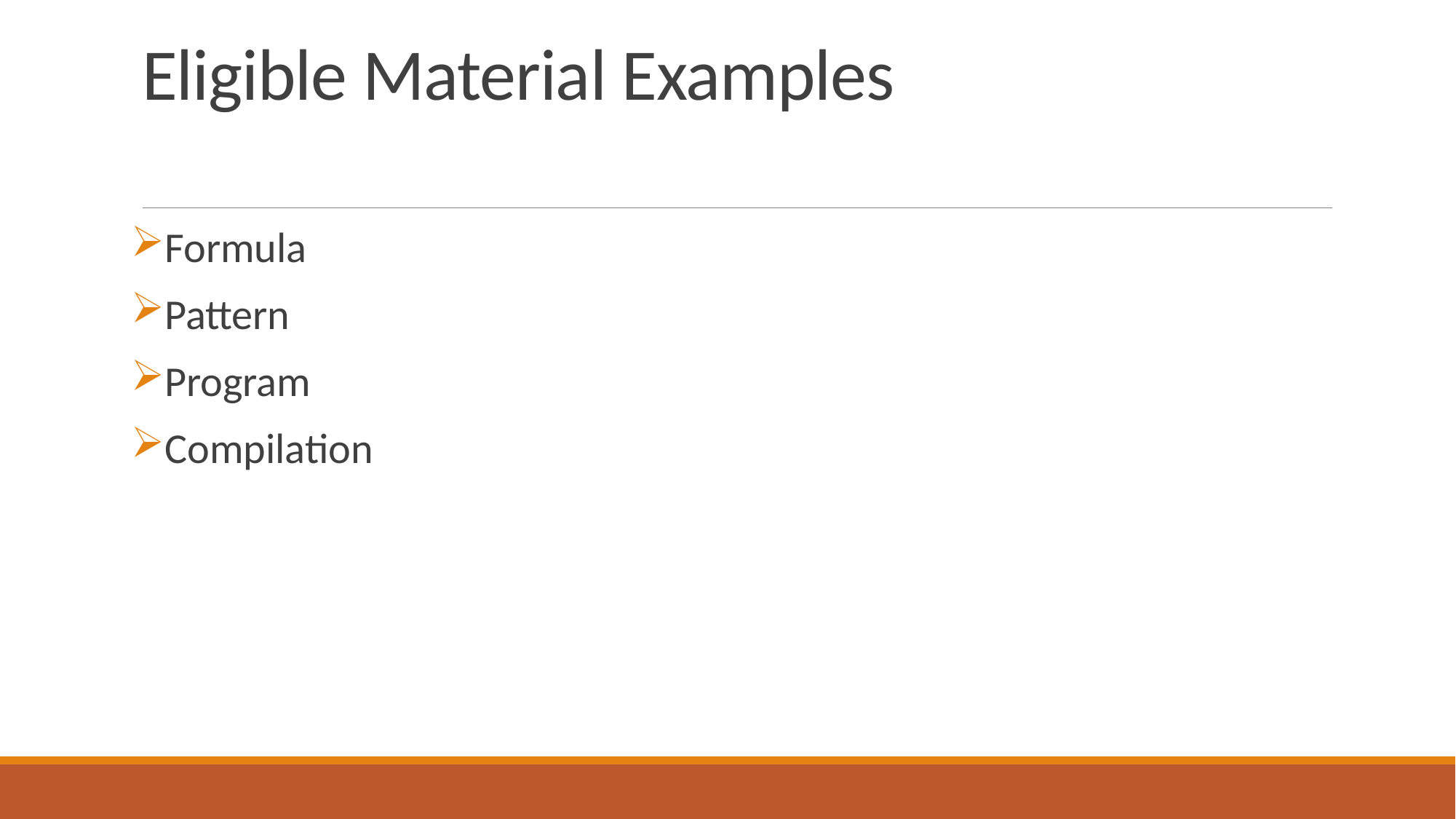

# Eligible Material Examples
Formula
Pattern
Program
Compilation